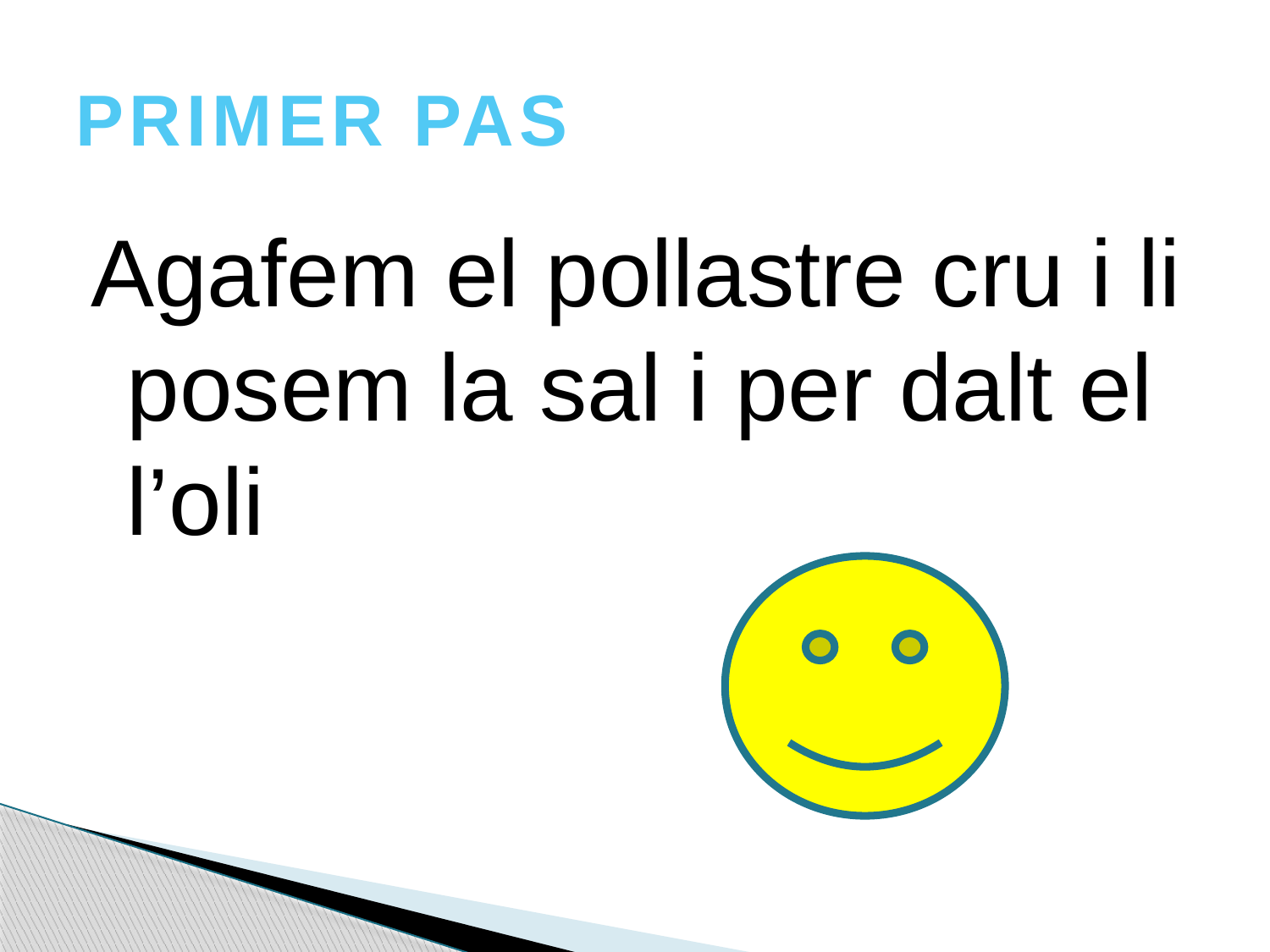

# PRIMER PAS
Agafem el pollastre cru i li posem la sal i per dalt el l’oli